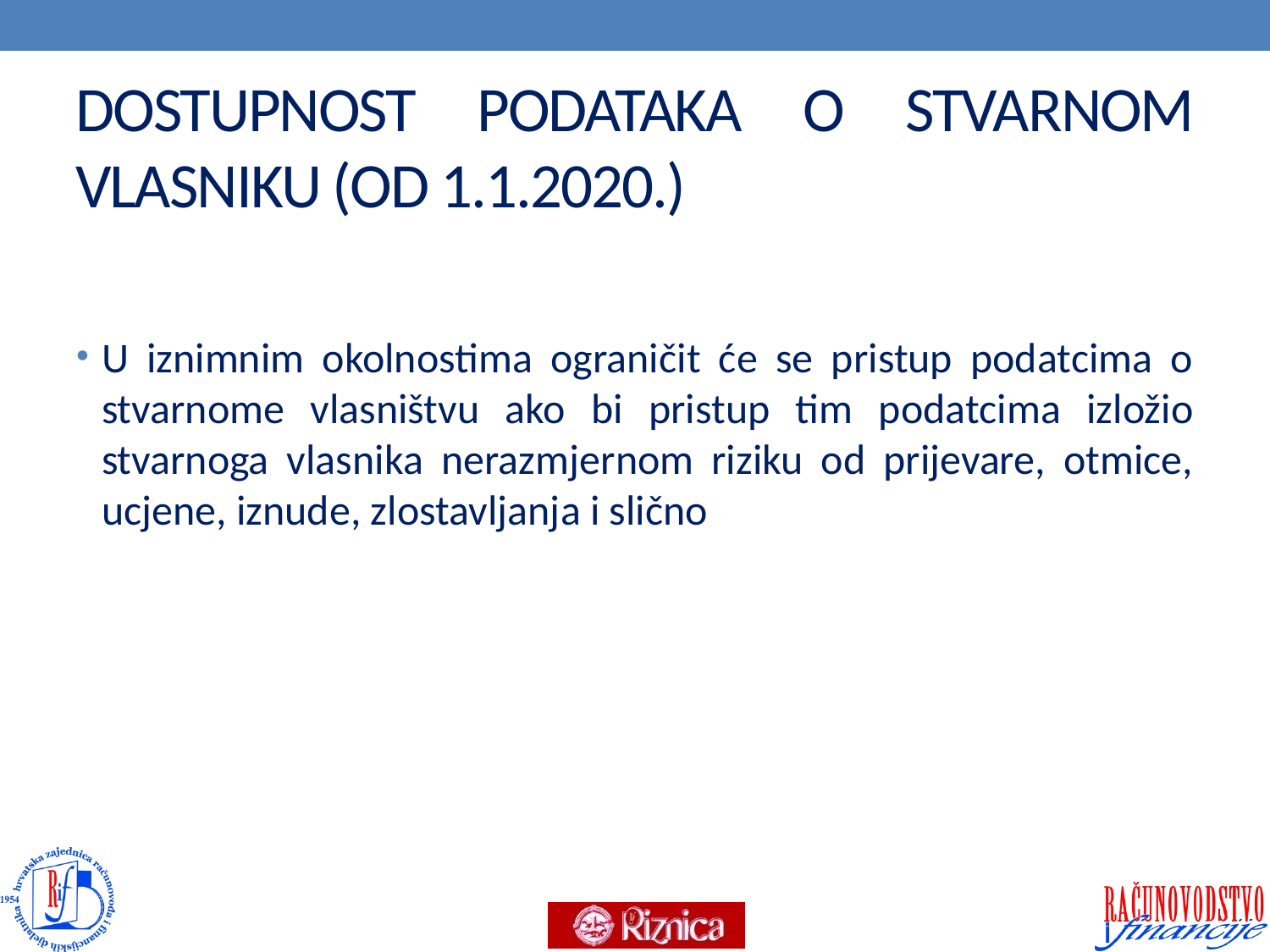

# DOSTUPNOST PODATAKA O STVARNOM VLASNIKU (OD 1.1.2020.)

U iznimnim okolnostima ograničit će se pristup podatcima o stvarnome vlasništvu ako bi pristup tim podatcima izložio stvarnoga vlasnika nerazmjernom riziku od prijevare, otmice, ucjene, iznude, zlostavljanja i slično